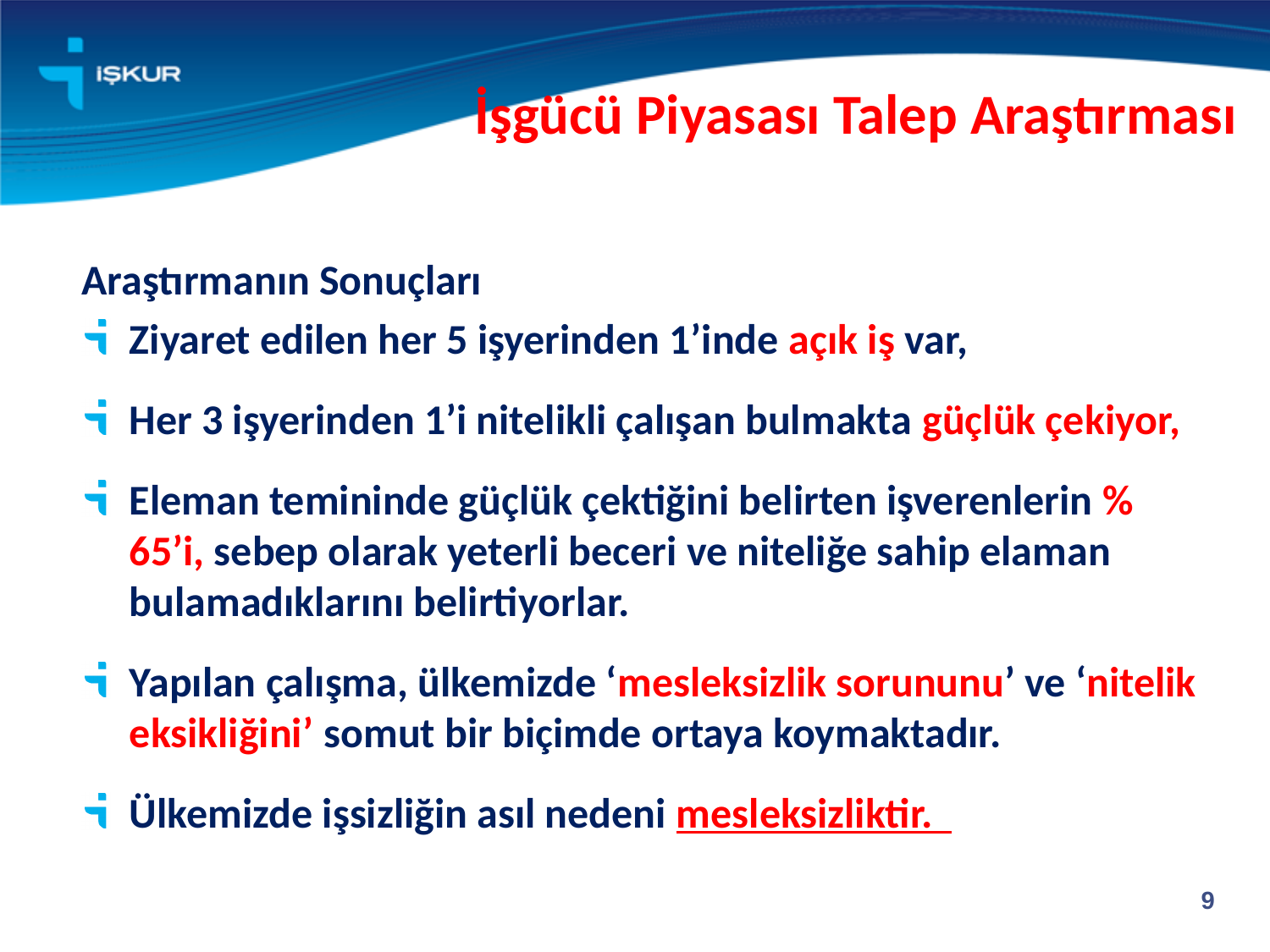

İşgücü Piyasası Talep Araştırması
Araştırmanın Sonuçları
Ziyaret edilen her 5 işyerinden 1’inde açık iş var,
Her 3 işyerinden 1’i nitelikli çalışan bulmakta güçlük çekiyor,
Eleman temininde güçlük çektiğini belirten işverenlerin % 65’i, sebep olarak yeterli beceri ve niteliğe sahip elaman bulamadıklarını belirtiyorlar.
Yapılan çalışma, ülkemizde ‘mesleksizlik sorununu’ ve ‘nitelik eksikliğini’ somut bir biçimde ortaya koymaktadır.
Ülkemizde işsizliğin asıl nedeni mesleksizliktir.
9